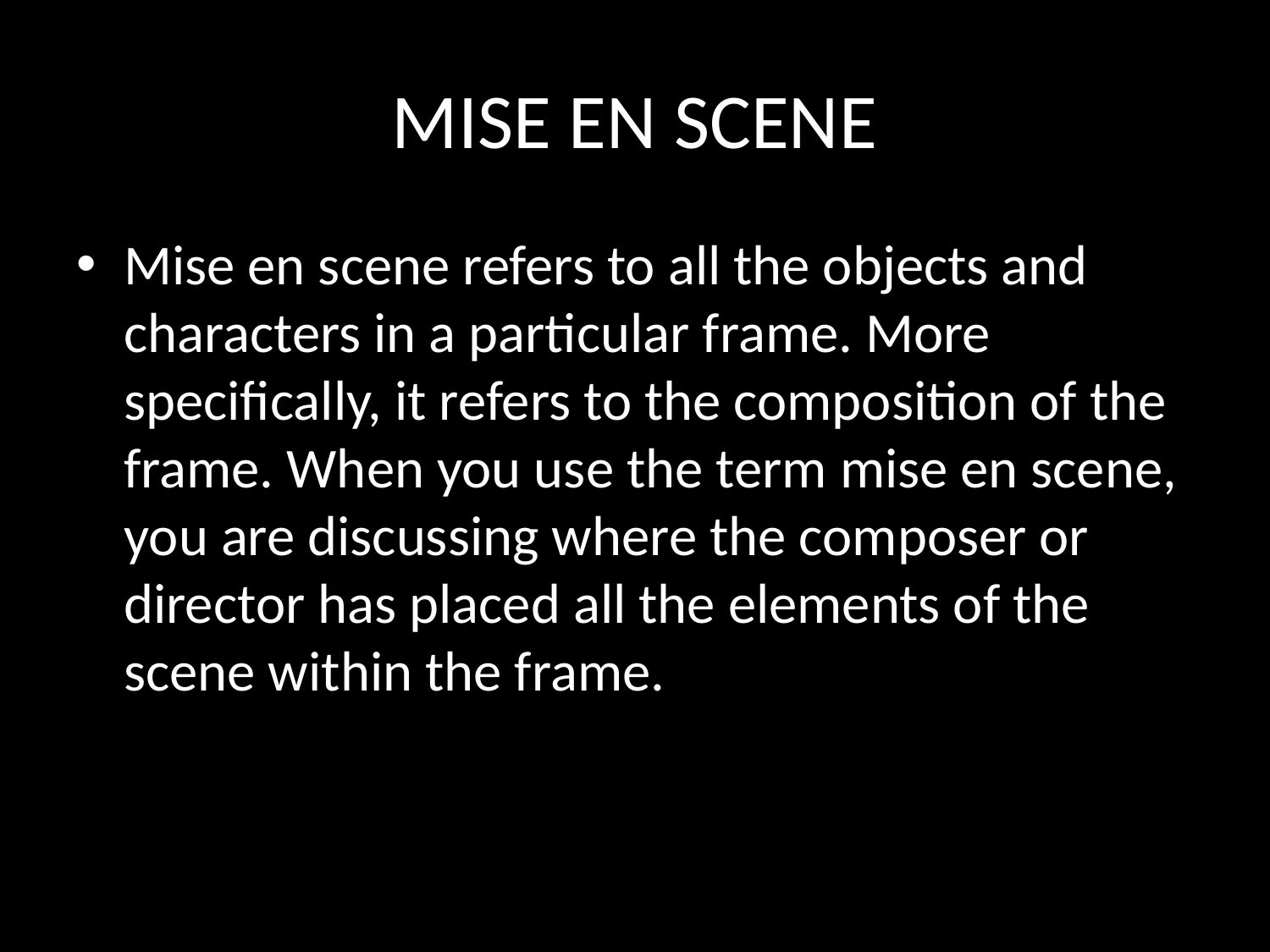

# MISE EN SCENE
Mise en scene refers to all the objects and characters in a particular frame. More specifically, it refers to the composition of the frame. When you use the term mise en scene, you are discussing where the composer or director has placed all the elements of the scene within the frame.